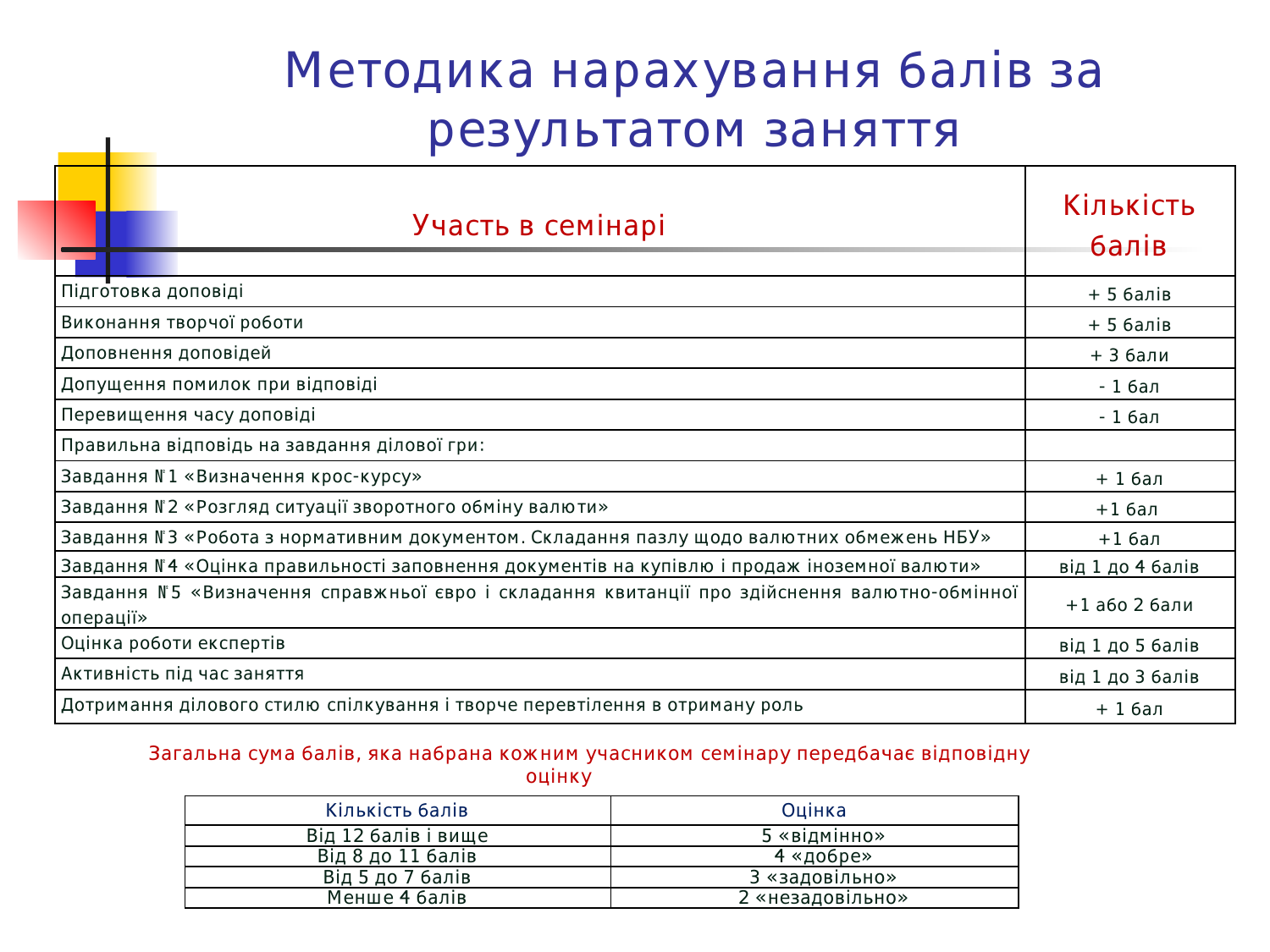

# Методика нарахування балів за результатом заняття
| Участь в семінарі | Кількість балів |
| --- | --- |
| Підготовка доповіді | + 5 балів |
| Виконання творчої роботи | + 5 балів |
| Доповнення доповідей | + 3 бали |
| Допущення помилок при відповіді | - 1 бал |
| Перевищення часу доповіді | - 1 бал |
| Правильна відповідь на завдання ділової гри: |  |
| Завдання №1 «Визначення крос-курсу» | + 1 бал |
| Завдання №2 «Розгляд ситуації зворотного обміну валюти» | +1 бал |
| Завдання №3 «Робота з нормативним документом. Складання пазлу щодо валютних обмежень НБУ» | +1 бал |
| Завдання №4 «Оцінка правильності заповнення документів на купівлю і продаж іноземної валюти» | від 1 до 4 балів |
| Завдання №5 «Визначення справжньої євро і складання квитанції про здійснення валютно-обмінної операції» | +1 або 2 бали |
| Оцінка роботи експертів | від 1 до 5 балів |
| Активність під час заняття | від 1 до 3 балів |
| Дотримання ділового стилю спілкування і творче перевтілення в отриману роль | + 1 бал |
Загальна сума балів, яка набрана кожним учасником семінару передбачає відповідну оцінку
| Кількість балів | Оцінка |
| --- | --- |
| Від 12 балів і вище | 5 «відмінно» |
| Від 8 до 11 балів | 4 «добре» |
| Від 5 до 7 балів | 3 «задовільно» |
| Менше 4 балів | 2 «незадовільно» |